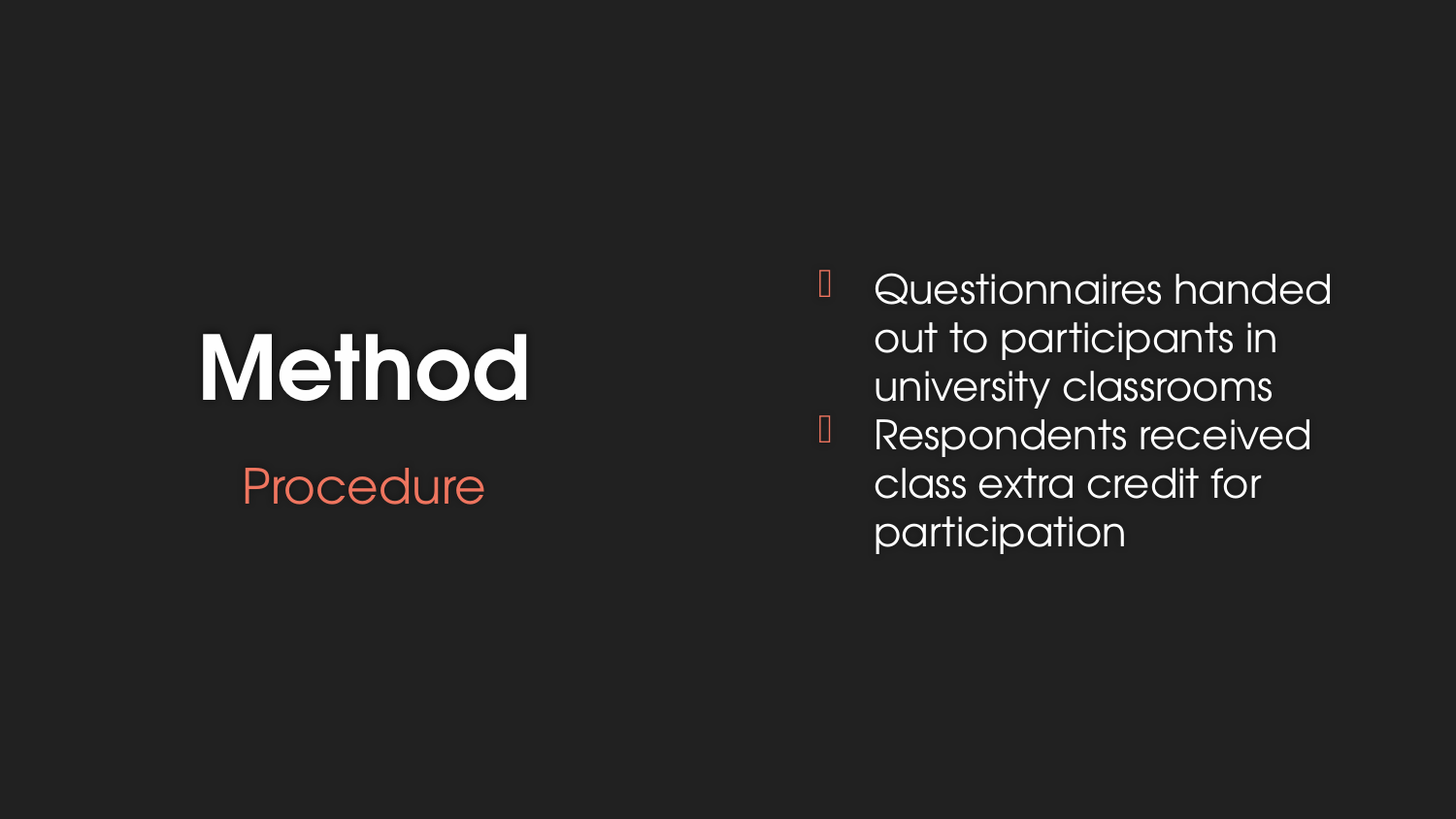

Questionnaires handed out to participants in university classrooms
Respondents received class extra credit for participation
# Method
Procedure